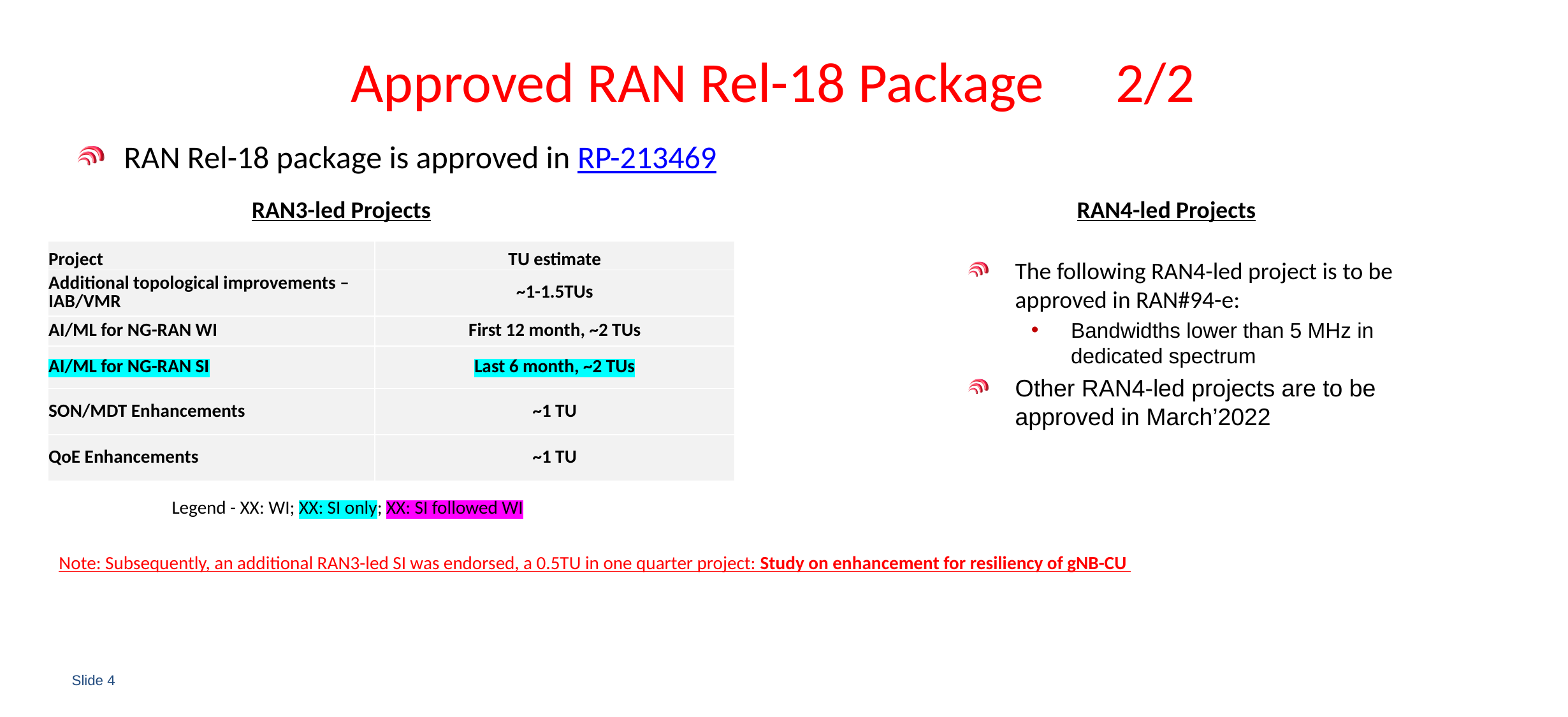

# Approved RAN Rel-18 Package	2/2
RAN Rel-18 package is approved in RP-213469

RAN3-led Projects
RAN4-led Projects
| Project | TU estimate |
| --- | --- |
| Additional topological improvements – IAB/VMR | ~1-1.5TUs |
| AI/ML for NG-RAN WI | First 12 month, ~2 TUs |
| AI/ML for NG-RAN SI | Last 6 month, ~2 TUs |
| SON/MDT Enhancements | ~1 TU |
| QoE Enhancements | ~1 TU |
The following RAN4-led project is to be approved in RAN#94-e:
Bandwidths lower than 5 MHz in dedicated spectrum
Other RAN4-led projects are to be approved in March’2022

Legend - XX: WI; XX: SI only; XX: SI followed WI
Note: Subsequently, an additional RAN3-led SI was endorsed, a 0.5TU in one quarter project: Study on enhancement for resiliency of gNB-CU